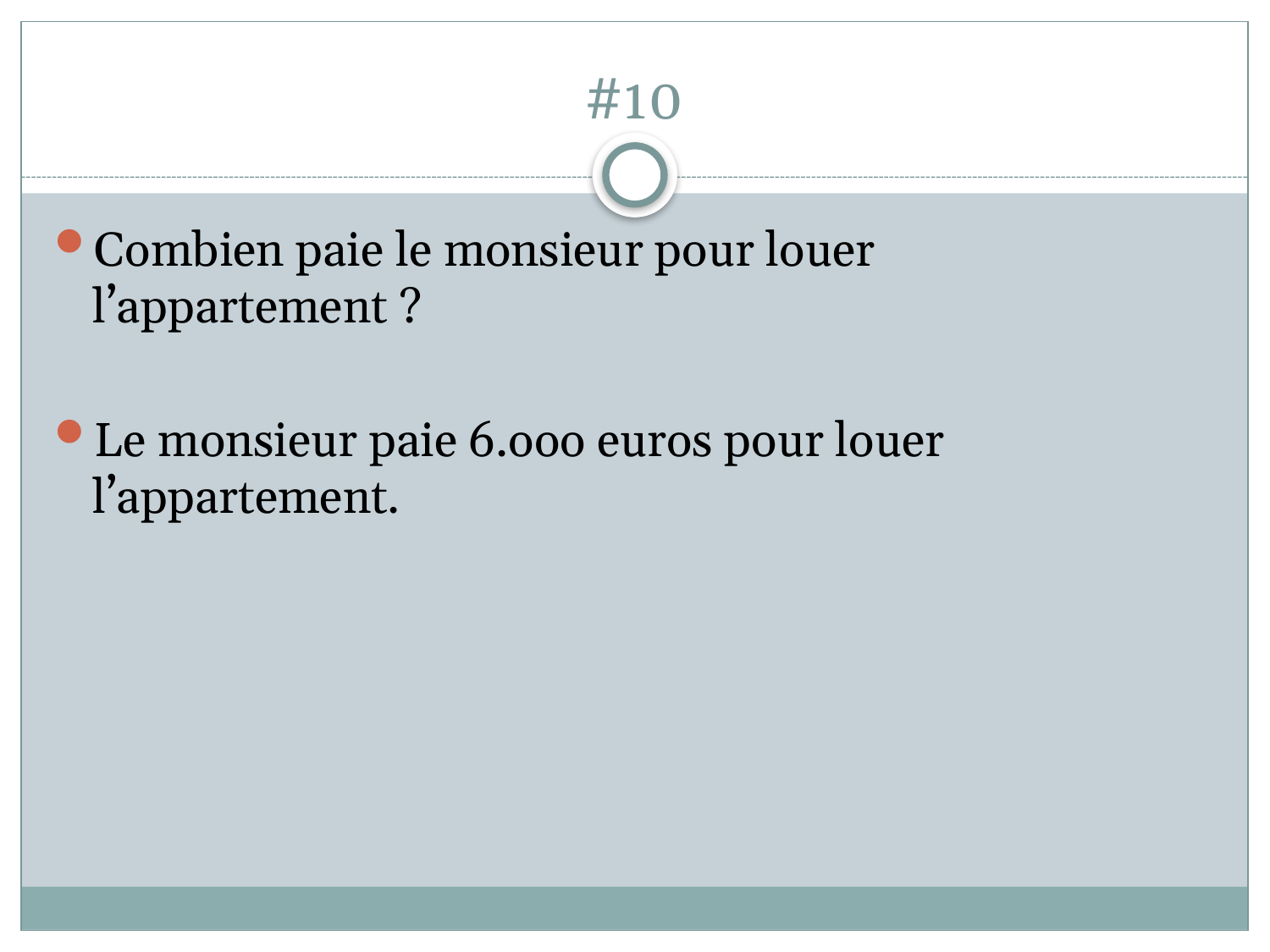

# #10
Combien paie le monsieur pour louer l’appartement ?

Le monsieur paie 6.ooo euros pour louer l’appartement.